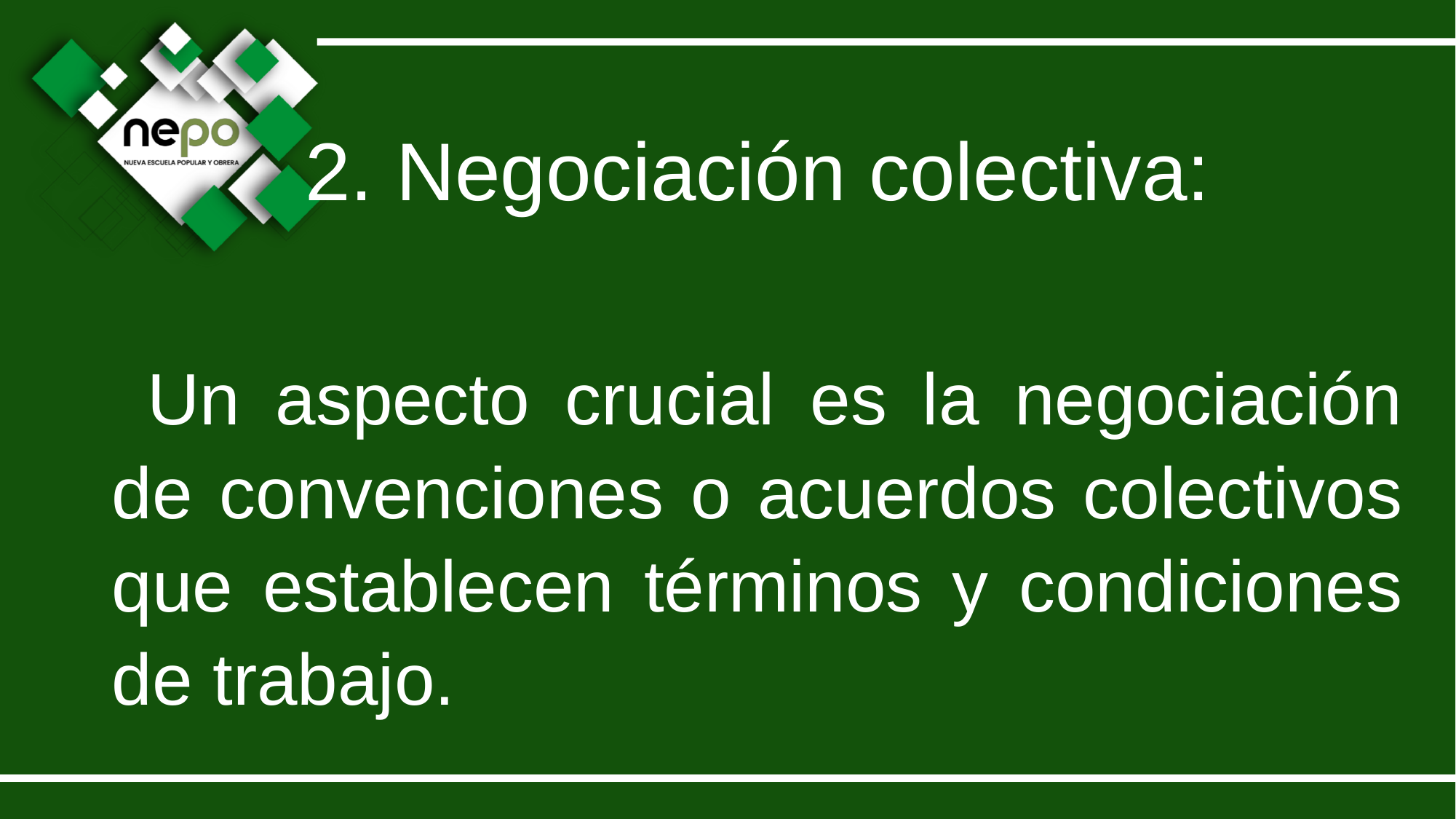

2. Negociación colectiva:

 Un aspecto crucial es la negociación de convenciones o acuerdos colectivos que establecen términos y condiciones de trabajo.